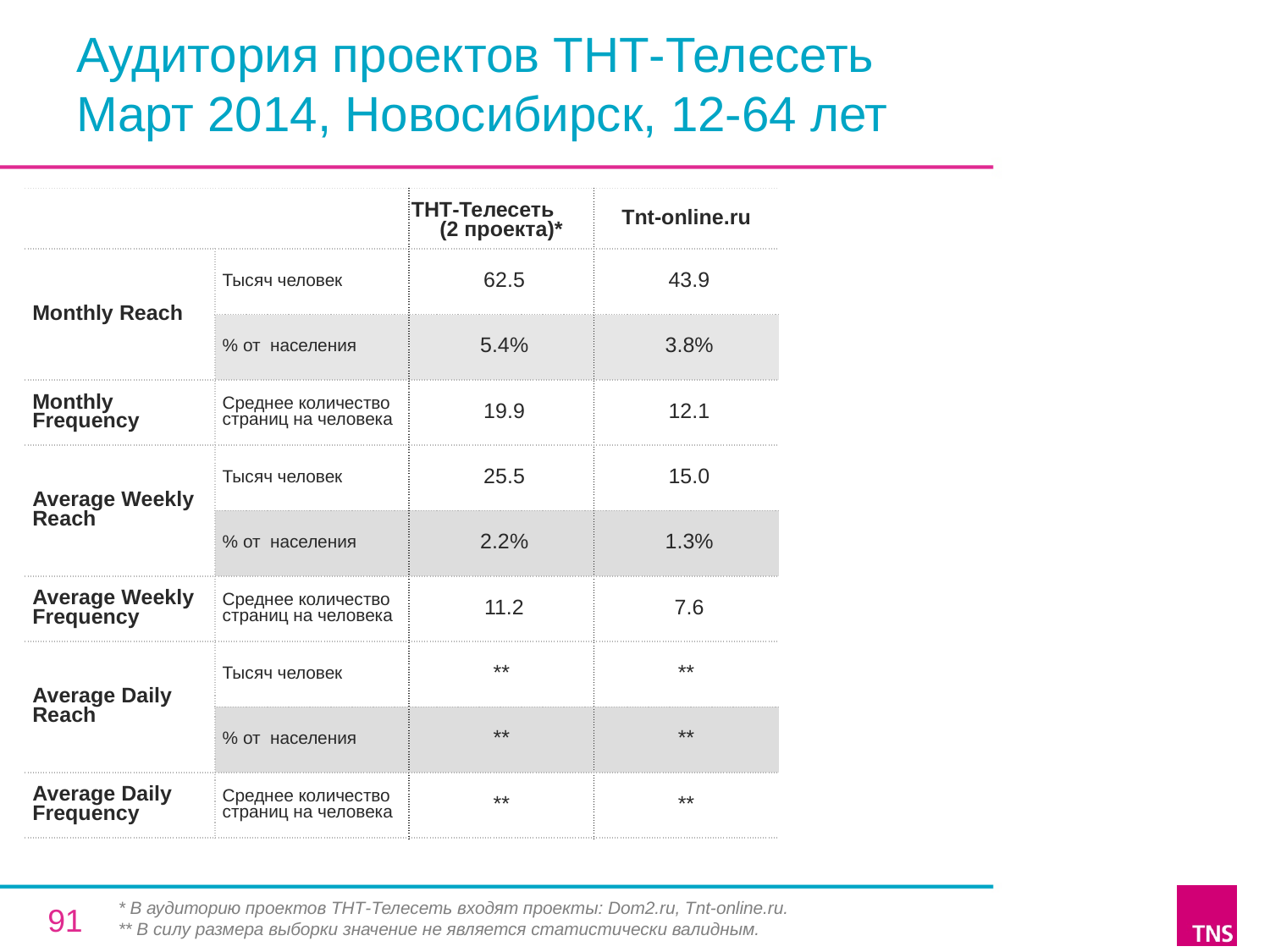

# Аудитория проектов ТНТ-Телесеть Март 2014, Новосибирск, 12-64 лет
|  |  | ТНТ-Телесеть (2 проекта)\* | Tnt-online.ru |
| --- | --- | --- | --- |
| Monthly Reach | Тысяч человек | 62.5 | 43.9 |
|  | % от населения | 5.4% | 3.8% |
| Monthly Frequency | Среднее количество страниц на человека | 19.9 | 12.1 |
| Average Weekly Reach | Тысяч человек | 25.5 | 15.0 |
|  | % от населения | 2.2% | 1.3% |
| Average Weekly Frequency | Среднее количество страниц на человека | 11.2 | 7.6 |
| Average Daily Reach | Тысяч человек | \*\* | \*\* |
|  | % от населения | \*\* | \*\* |
| Average Daily Frequency | Среднее количество страниц на человека | \*\* | \*\* |
* В аудиторию проектов ТНТ-Телесеть входят проекты: Dom2.ru, Tnt-online.ru.
** В силу размера выборки значение не является статистически валидным.
91